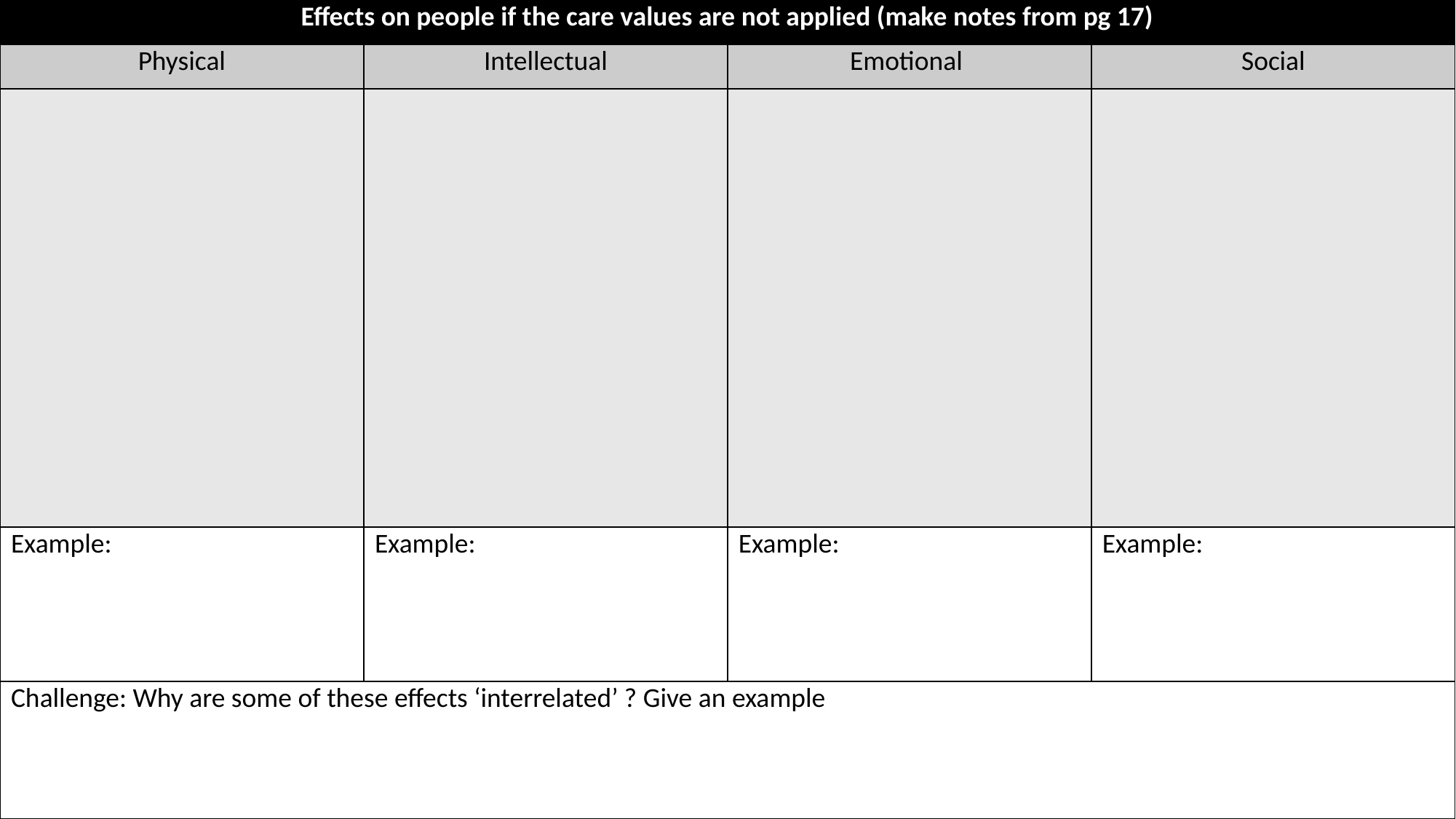

| Effects on people if the care values are not applied (make notes from pg 17) |  |  |  |
| --- | --- | --- | --- |
| Physical | Intellectual | Emotional | Social |
|  |  |  |  |
| Example: | Example: | Example: | Example: |
| Challenge: Why are some of these effects ‘interrelated’ ? Give an example |  |  |  |